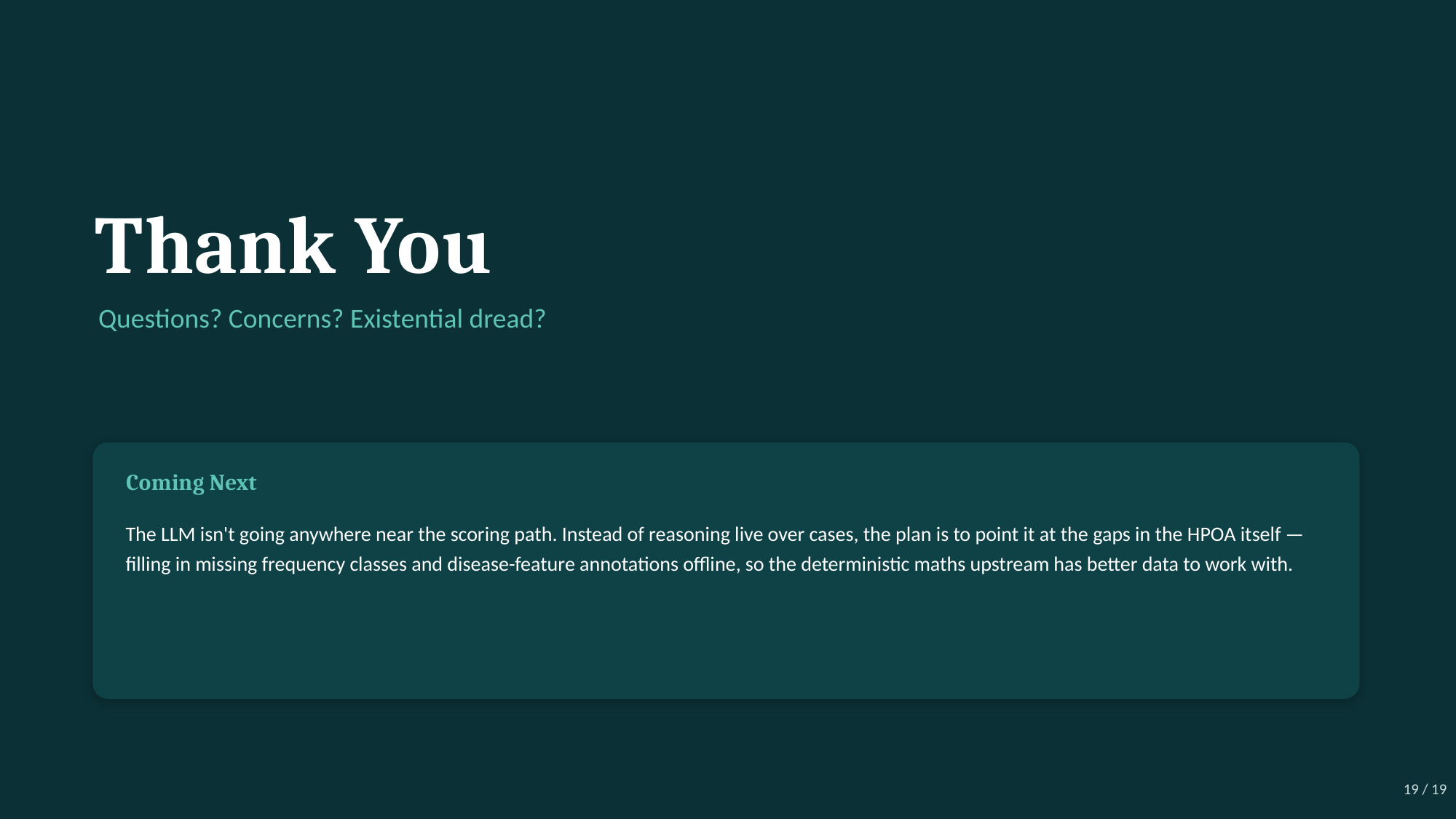

Thank You
Questions? Concerns? Existential dread?

Coming Next
The LLM isn't going anywhere near the scoring path. Instead of reasoning live over cases, the plan is to point it at the gaps in the HPOA itself — filling in missing frequency classes and disease-feature annotations offline, so the deterministic maths upstream has better data to work with.
19 / 19